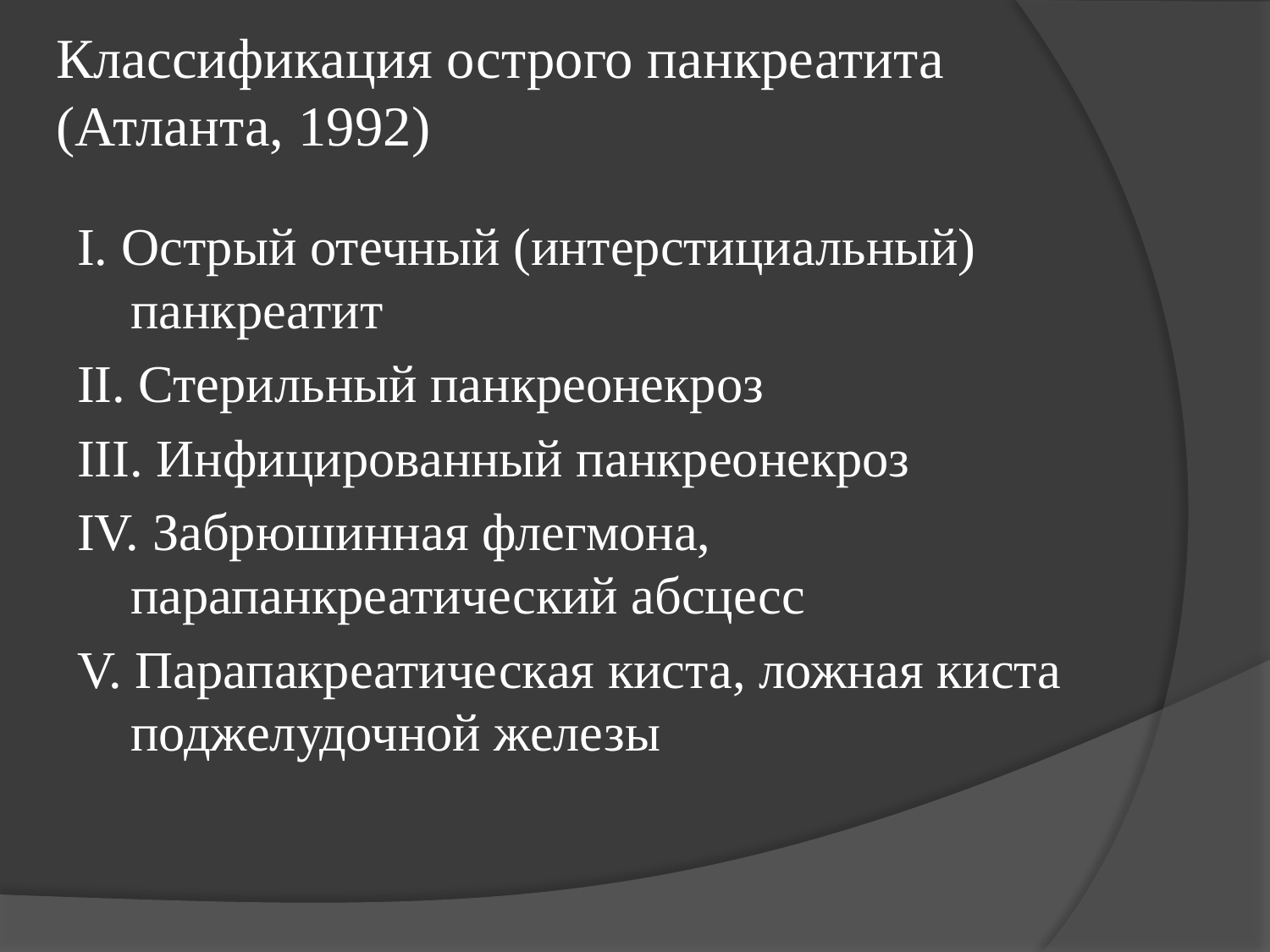

# Классификация острого панкреатита (Атланта, 1992)
I. Острый отечный (интерстициальный) панкреатит
II. Стерильный панкреонекроз
III. Инфицированный панкреонекроз
IV. Забрюшинная флегмона, парапанкреатический абсцесс
V. Парапакреатическая киста, ложная киста поджелудочной железы